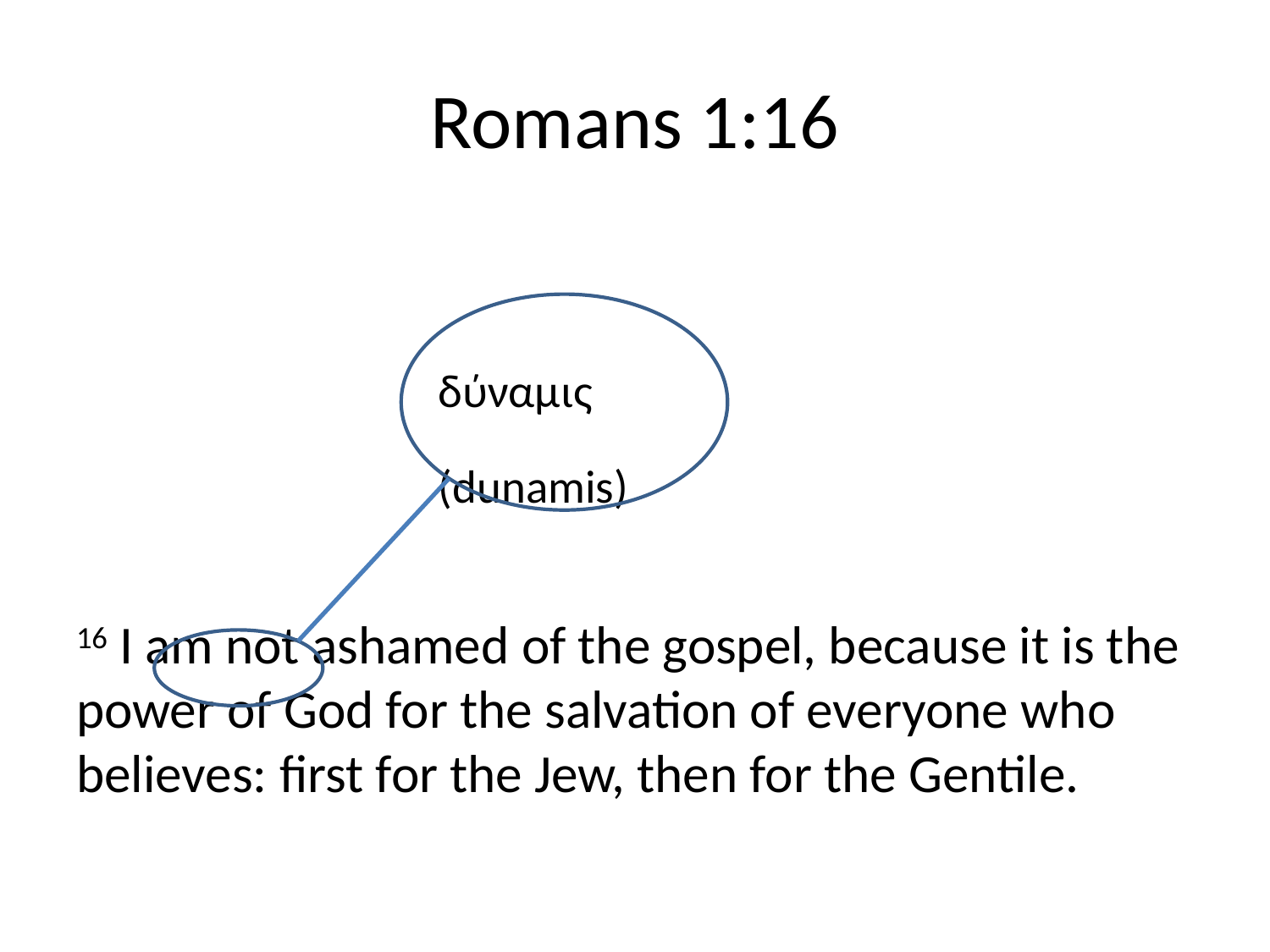

# Romans 1:16

			δύναμις
			(dunamis)

16 I am not ashamed of the gospel, because it is the power of God for the salvation of everyone who believes: first for the Jew, then for the Gentile.